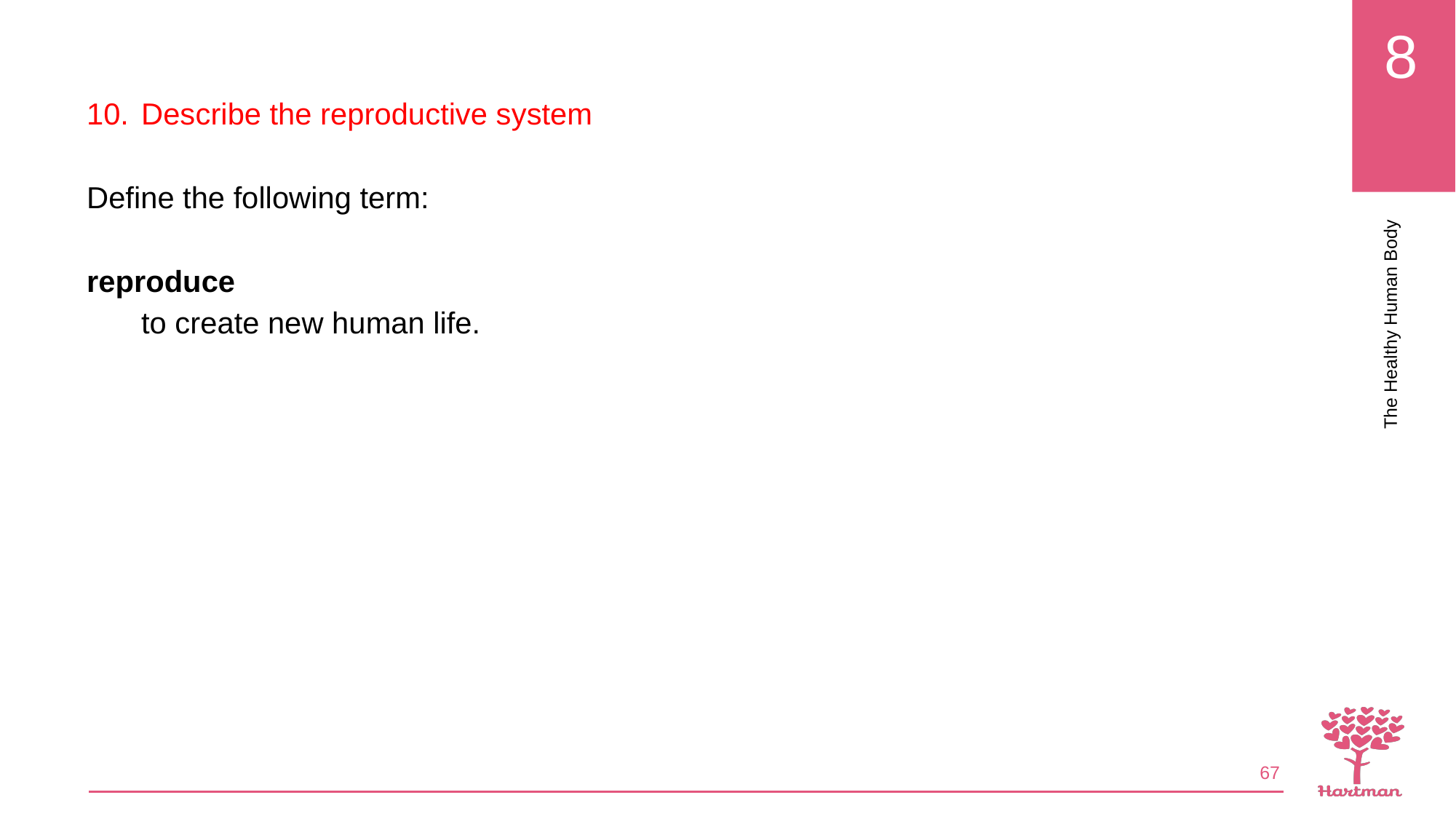

Describe the reproductive system

Define the following term:

reproduce
to create new human life.

67